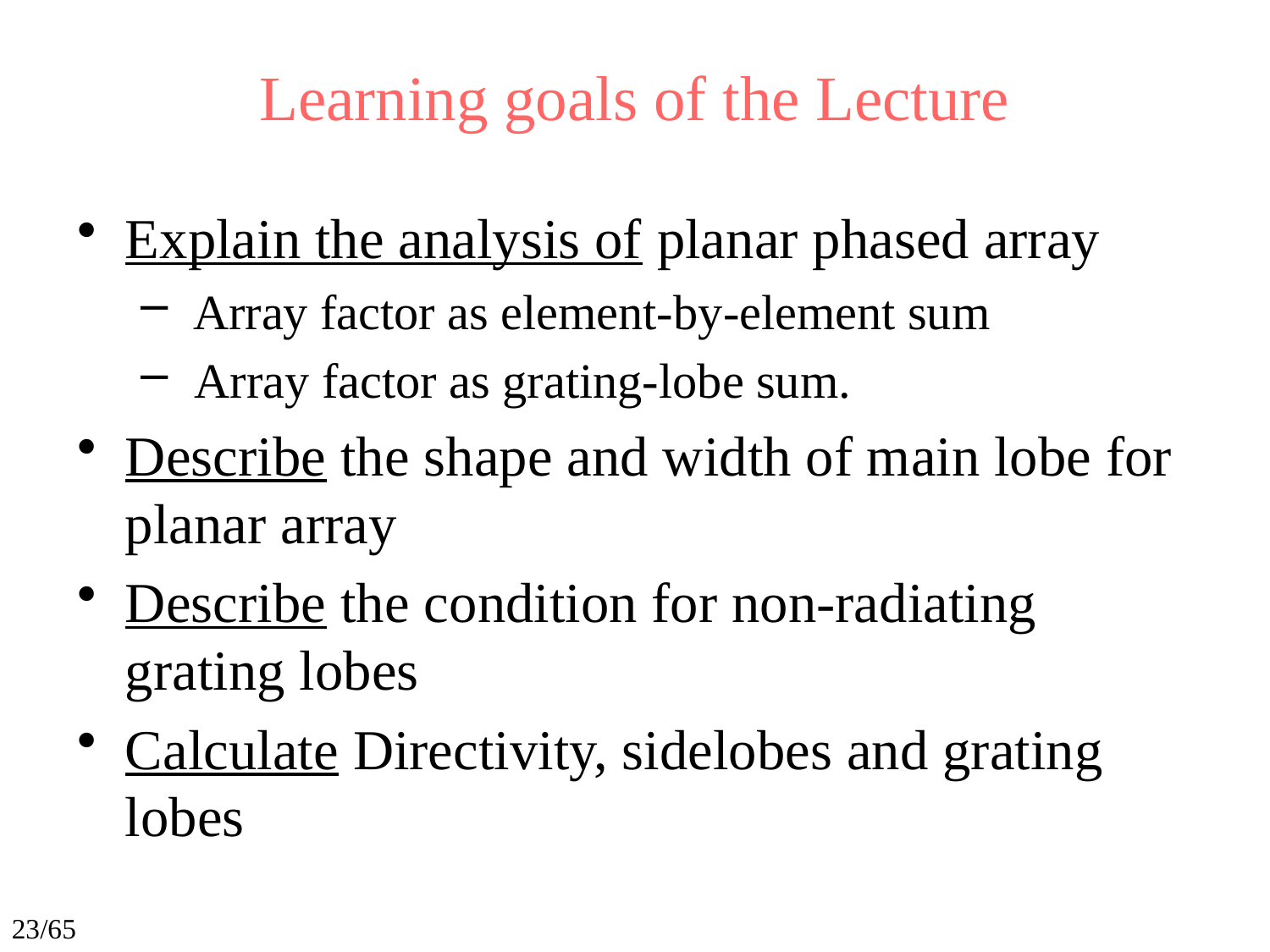

# Learning goals of the Lecture
Explain the analysis of planar phased array
 Array factor as element-by-element sum
 Array factor as grating-lobe sum.
Describe the shape and width of main lobe for planar array
Describe the condition for non-radiating grating lobes
Calculate Directivity, sidelobes and grating lobes